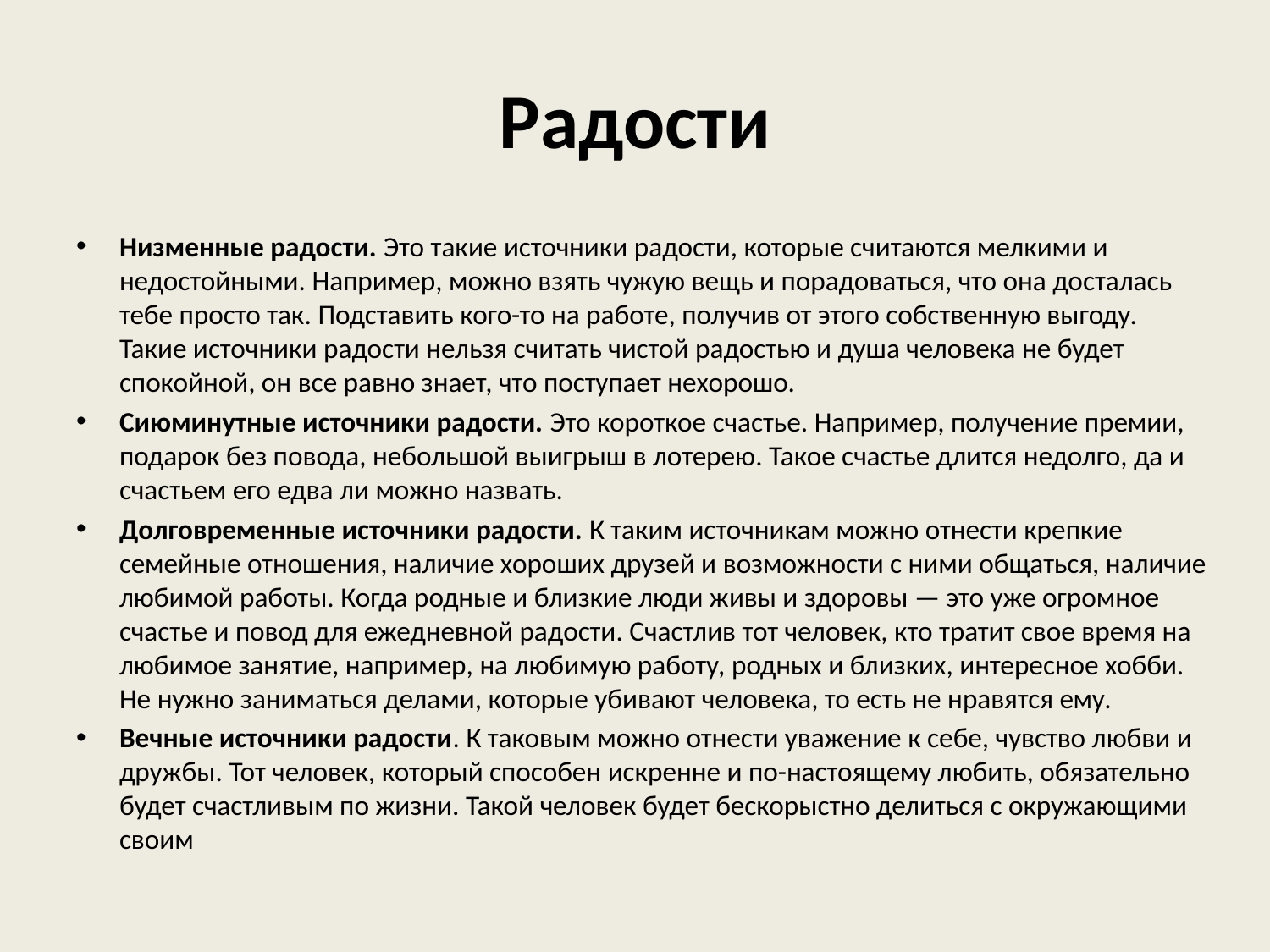

# Радости
Низменные радости. Это такие источники радости, которые считаются мелкими и недостойными. Например, можно взять чужую вещь и порадоваться, что она досталась тебе просто так. Подставить кого-то на работе, получив от этого собственную выгоду. Такие источники радости нельзя считать чистой радостью и душа человека не будет спокойной, он все равно знает, что поступает нехорошо.
Сиюминутные источники радости. Это короткое счастье. Например, получение премии, подарок без повода, небольшой выигрыш в лотерею. Такое счастье длится недолго, да и счастьем его едва ли можно назвать.
Долговременные источники радости. К таким источникам можно отнести крепкие семейные отношения, наличие хороших друзей и возможности с ними общаться, наличие любимой работы. Когда родные и близкие люди живы и здоровы — это уже огромное счастье и повод для ежедневной радости. Счастлив тот человек, кто тратит свое время на любимое занятие, например, на любимую работу, родных и близких, интересное хобби. Не нужно заниматься делами, которые убивают человека, то есть не нравятся ему.
Вечные источники радости. К таковым можно отнести уважение к себе, чувство любви и дружбы. Тот человек, который способен искренне и по-настоящему любить, обязательно будет счастливым по жизни. Такой человек будет бескорыстно делиться с окружающими своим